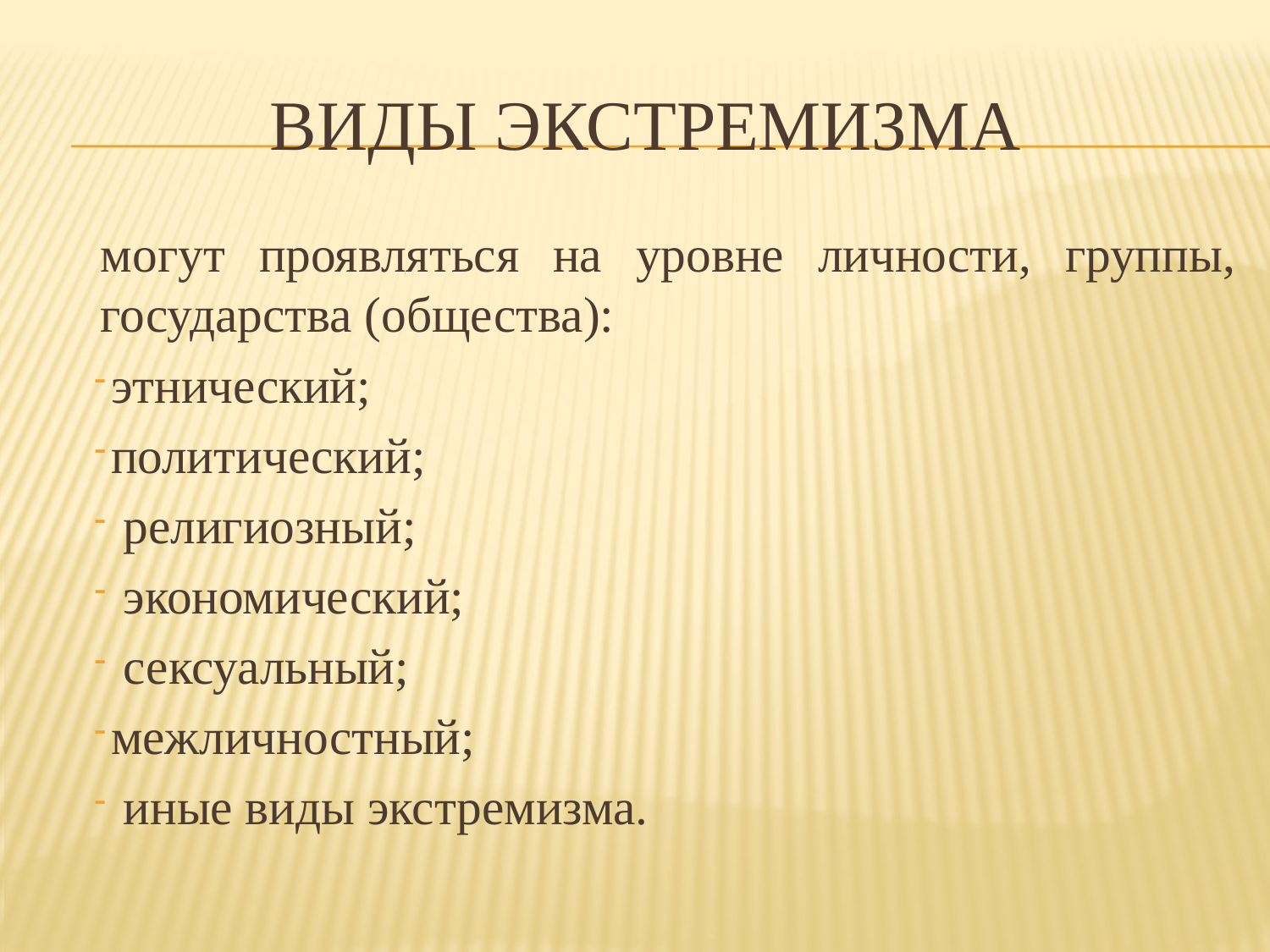

# Виды экстремизма
могут проявляться на уровне личности, группы, государства (общества):
этнический;
политический;
 религиозный;
 экономический;
 сексуальный;
межличностный;
 иные виды экстремизма.